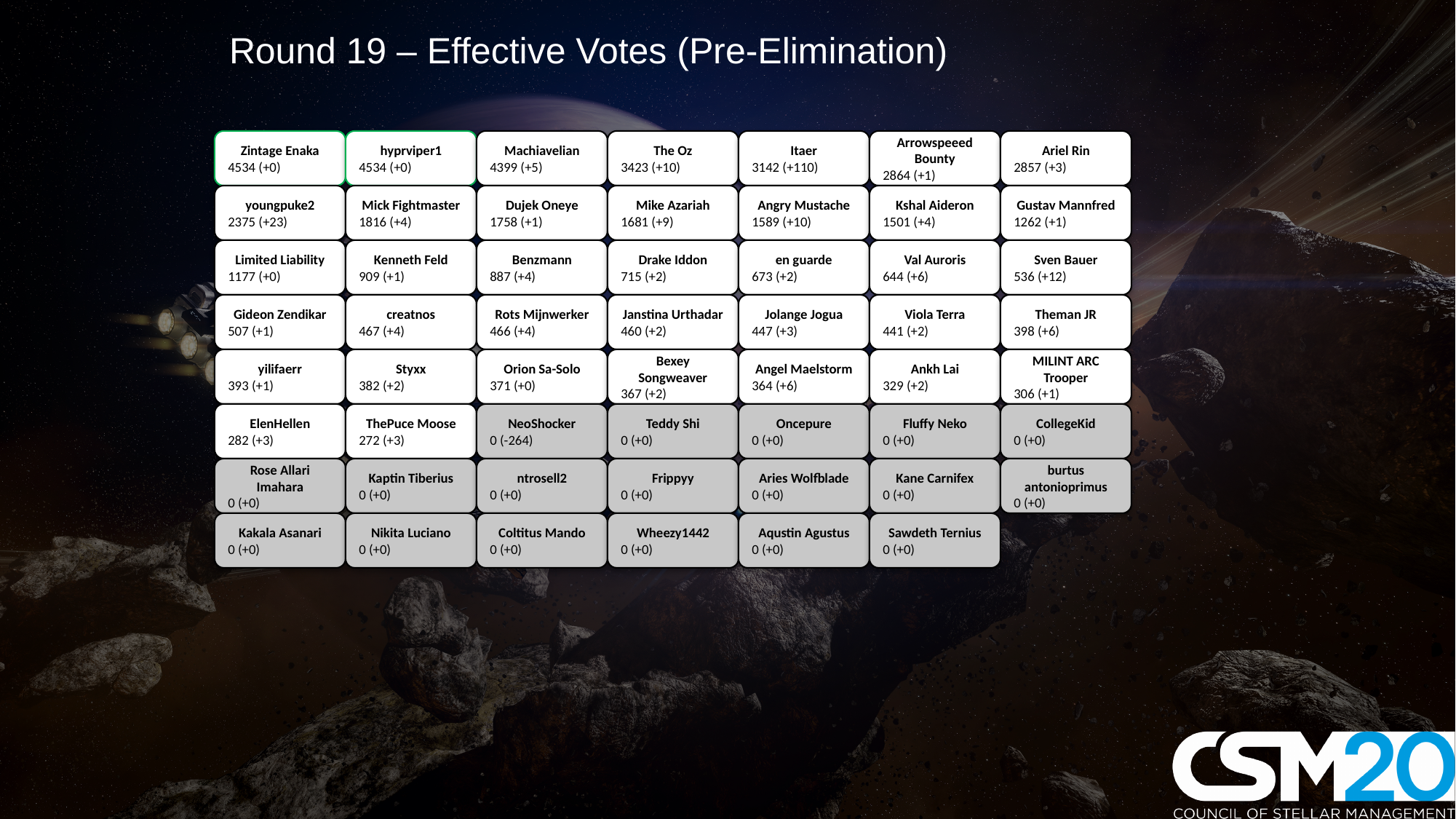

Round 19 – Effective Votes (Pre-Elimination)
Zintage Enaka
4534 (+0)
hyprviper1
4534 (+0)
Machiavelian
4399 (+5)
The Oz
3423 (+10)
Itaer
3142 (+110)
Arrowspeeed Bounty
2864 (+1)
Ariel Rin
2857 (+3)
youngpuke2
2375 (+23)
Mick Fightmaster
1816 (+4)
Dujek Oneye
1758 (+1)
Mike Azariah
1681 (+9)
Angry Mustache
1589 (+10)
Kshal Aideron
1501 (+4)
Gustav Mannfred
1262 (+1)
Limited Liability
1177 (+0)
Kenneth Feld
909 (+1)
Benzmann
887 (+4)
Drake Iddon
715 (+2)
en guarde
673 (+2)
Val Auroris
644 (+6)
Sven Bauer
536 (+12)
Gideon Zendikar
507 (+1)
creatnos
467 (+4)
Rots Mijnwerker
466 (+4)
Janstina Urthadar
460 (+2)
Jolange Jogua
447 (+3)
Viola Terra
441 (+2)
Theman JR
398 (+6)

yilifaerr
393 (+1)
Styxx
382 (+2)
Orion Sa-Solo
371 (+0)
Bexey Songweaver
367 (+2)
Angel Maelstorm
364 (+6)
Ankh Lai
329 (+2)
MILINT ARC Trooper
306 (+1)
ElenHellen
282 (+3)
ThePuce Moose
272 (+3)
NeoShocker
0 (-264)
Teddy Shi
0 (+0)
Oncepure
0 (+0)
Fluffy Neko
0 (+0)
CollegeKid
0 (+0)
Rose Allari Imahara
0 (+0)
Kaptin Tiberius
0 (+0)
ntrosell2
0 (+0)
Frippyy
0 (+0)
Aries Wolfblade
0 (+0)
Kane Carnifex
0 (+0)
burtus antonioprimus
0 (+0)
Kakala Asanari
0 (+0)
Nikita Luciano
0 (+0)
Coltitus Mando
0 (+0)
Wheezy1442
0 (+0)
Aqustin Agustus
0 (+0)
Sawdeth Ternius
0 (+0)
#